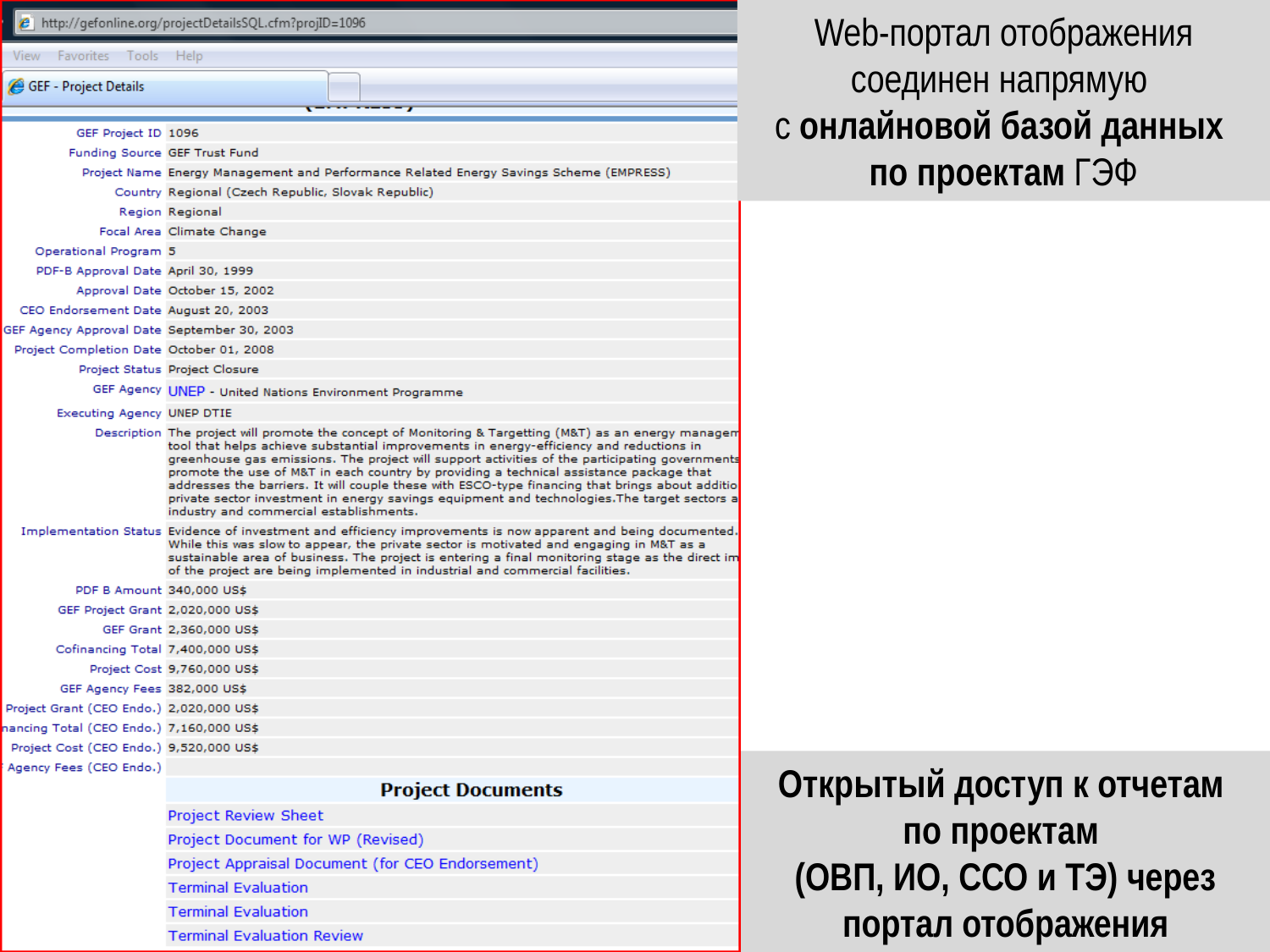

Web-портал отображения соединен напрямую
с онлайновой базой данных
по проектам ГЭФ
Открытый доступ к отчетам
по проектам
(ОВП, ИО, ССО и ТЭ) через портал отображения